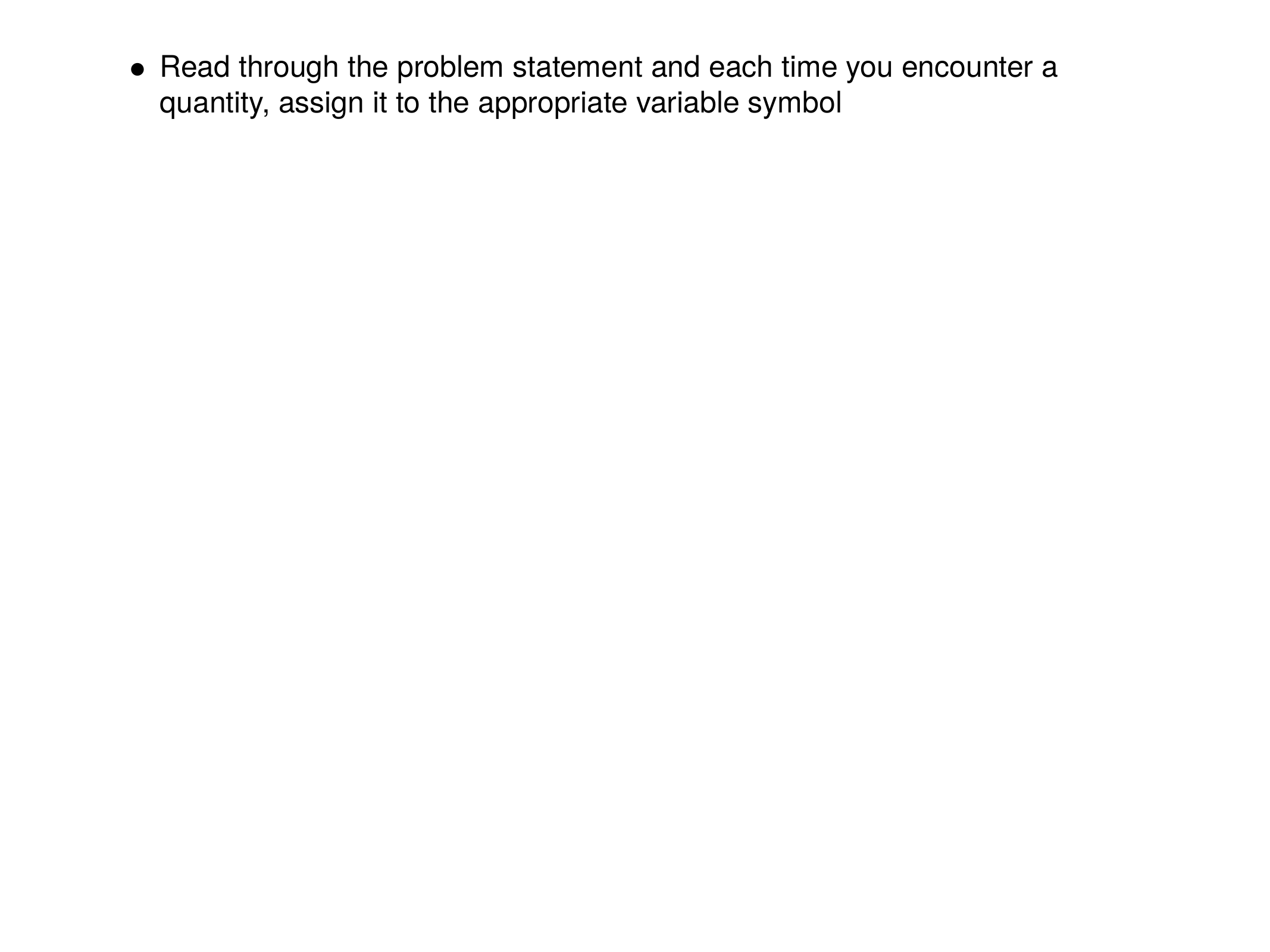

Read through the problem statement and each time you encounter a quantity, assign it to the appropriate variable symbol